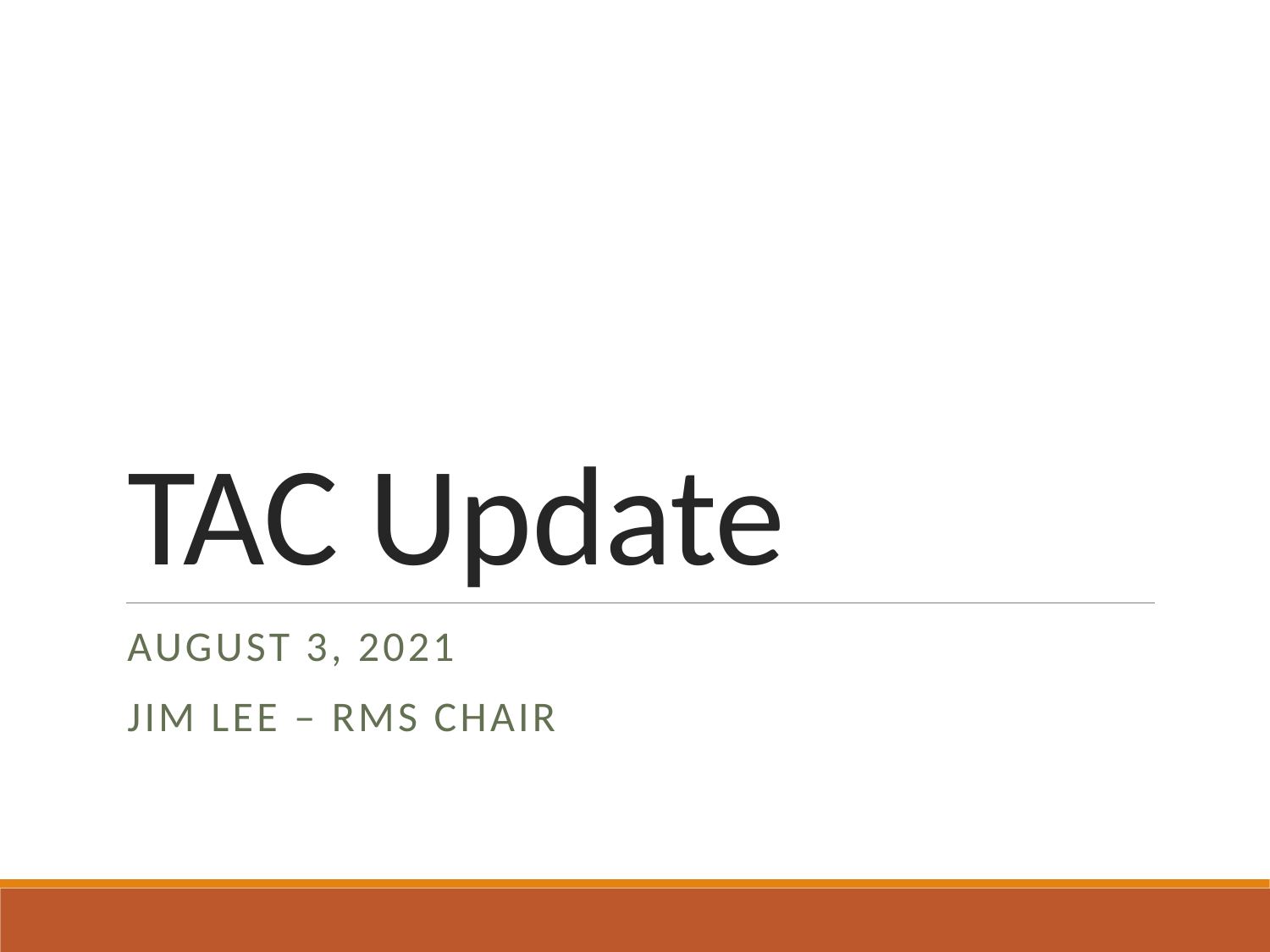

# TAC Update
August 3, 2021
Jim Lee – rms chair